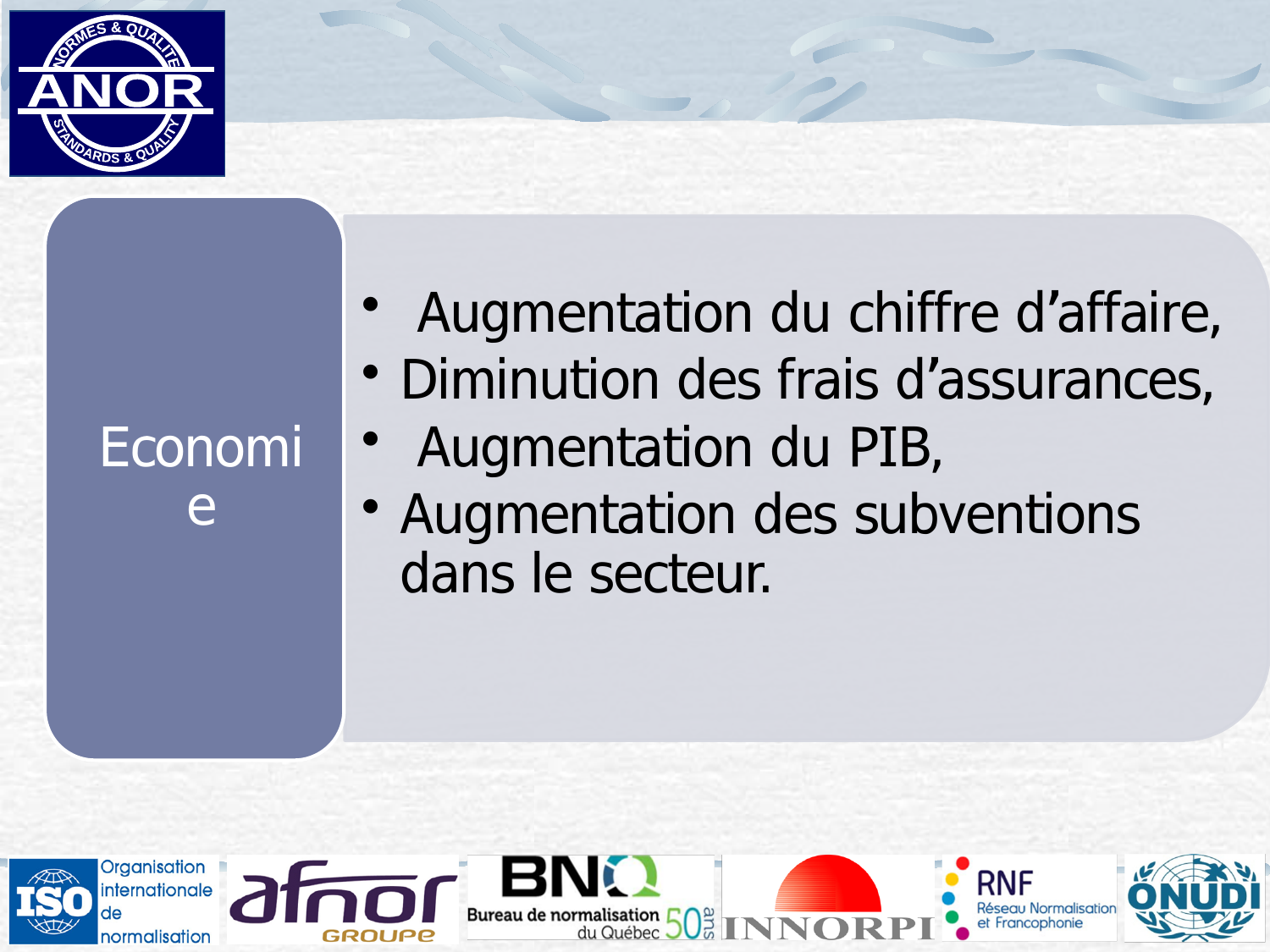

Augmentation du chiffre d’affaire,
Diminution des frais d’assurances,
 Augmentation du PIB,
Augmentation des subventions dans le secteur.

Economie